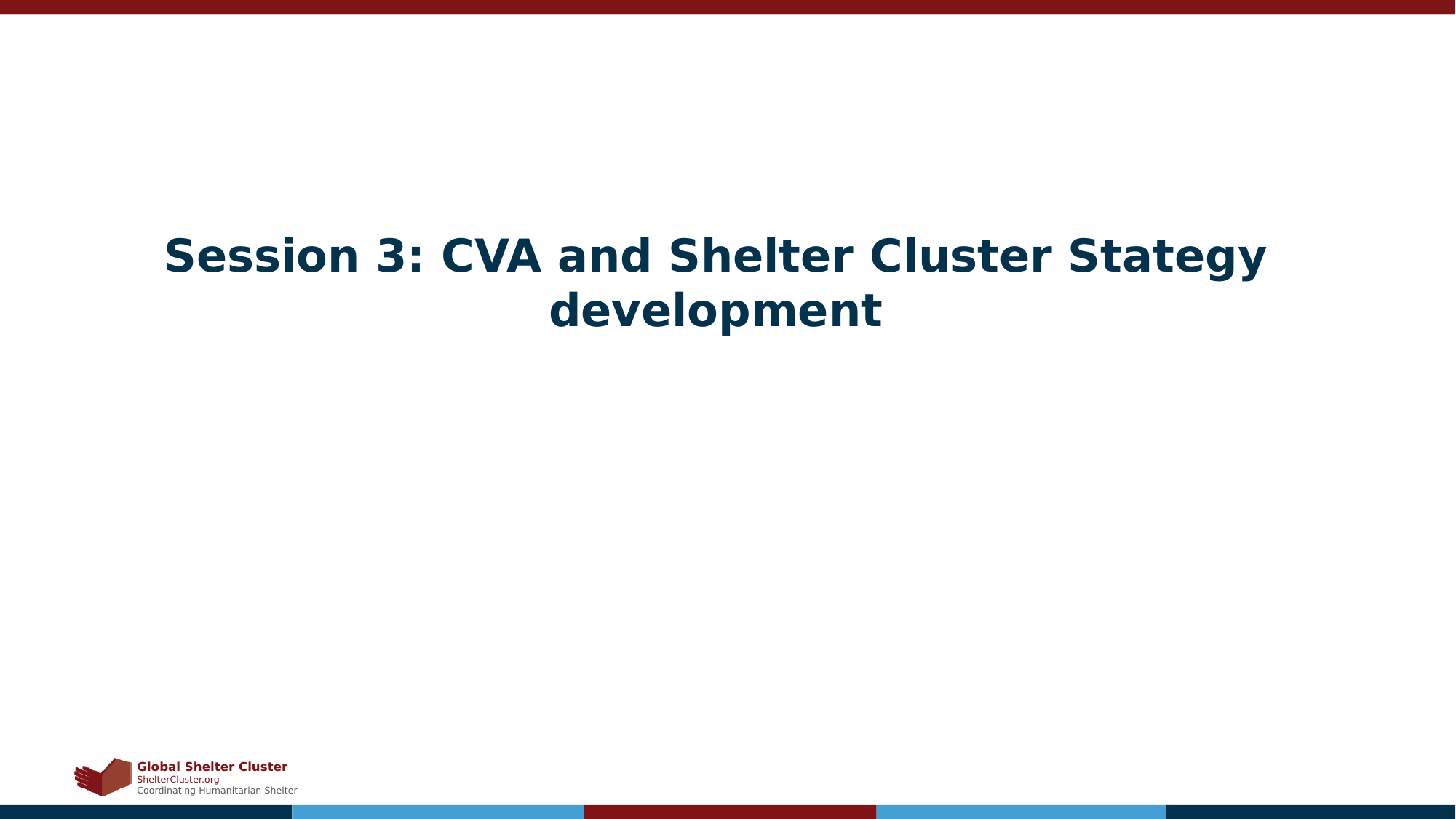

# Session 3: CVA and Shelter Cluster Stategy development